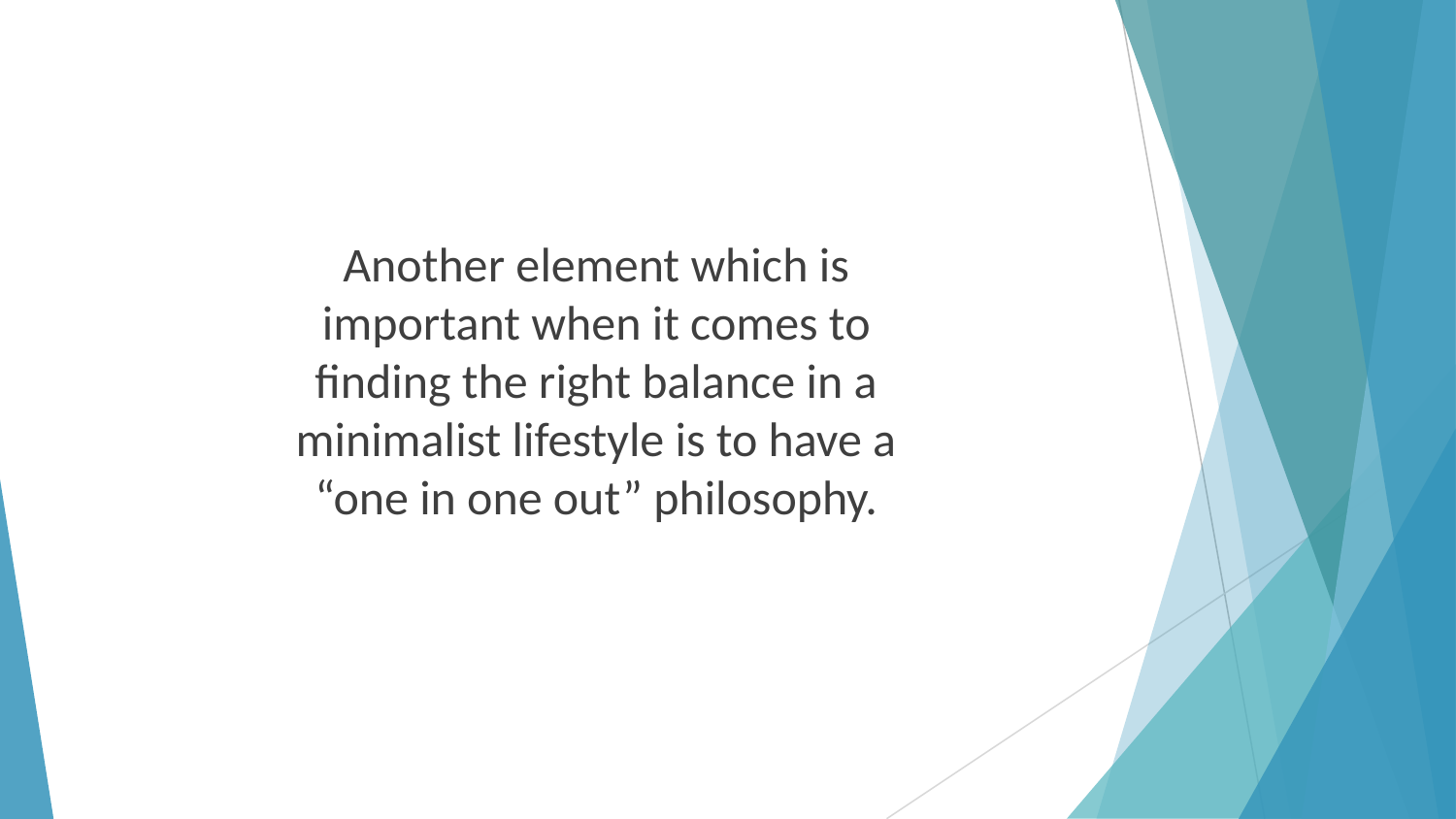

Another element which is important when it comes to finding the right balance in a minimalist lifestyle is to have a “one in one out” philosophy.